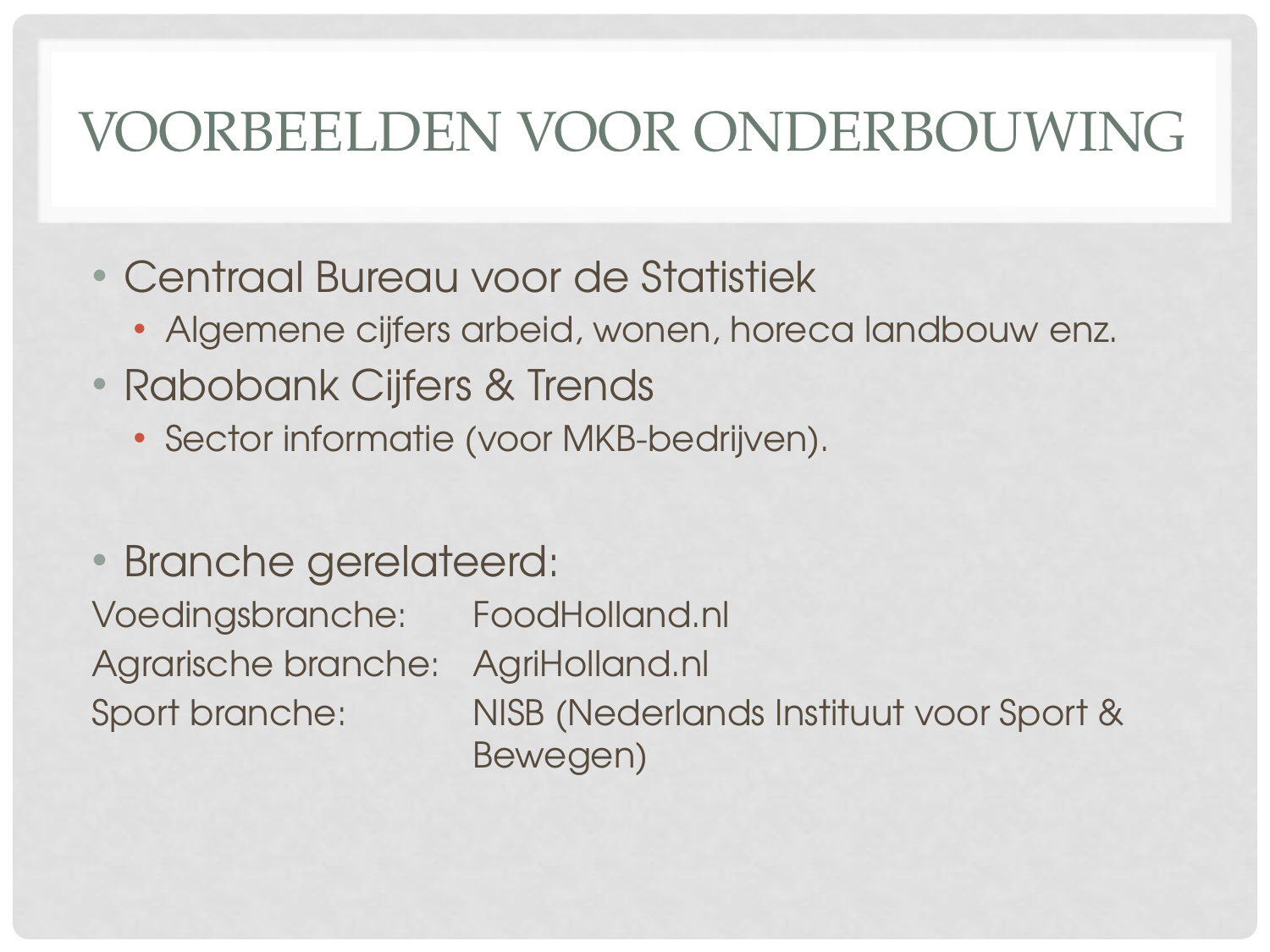

# Voorbeelden voor onderbouwing
Centraal Bureau voor de Statistiek
Algemene cijfers arbeid, wonen, horeca landbouw enz.
Rabobank Cijfers & Trends
Sector informatie (voor MKB-bedrijven).

Branche gerelateerd:
Voedingsbranche: 	FoodHolland.nl
Agrarische branche:	AgriHolland.nl
Sport branche:	NISB (Nederlands Instituut voor Sport & 			Bewegen)